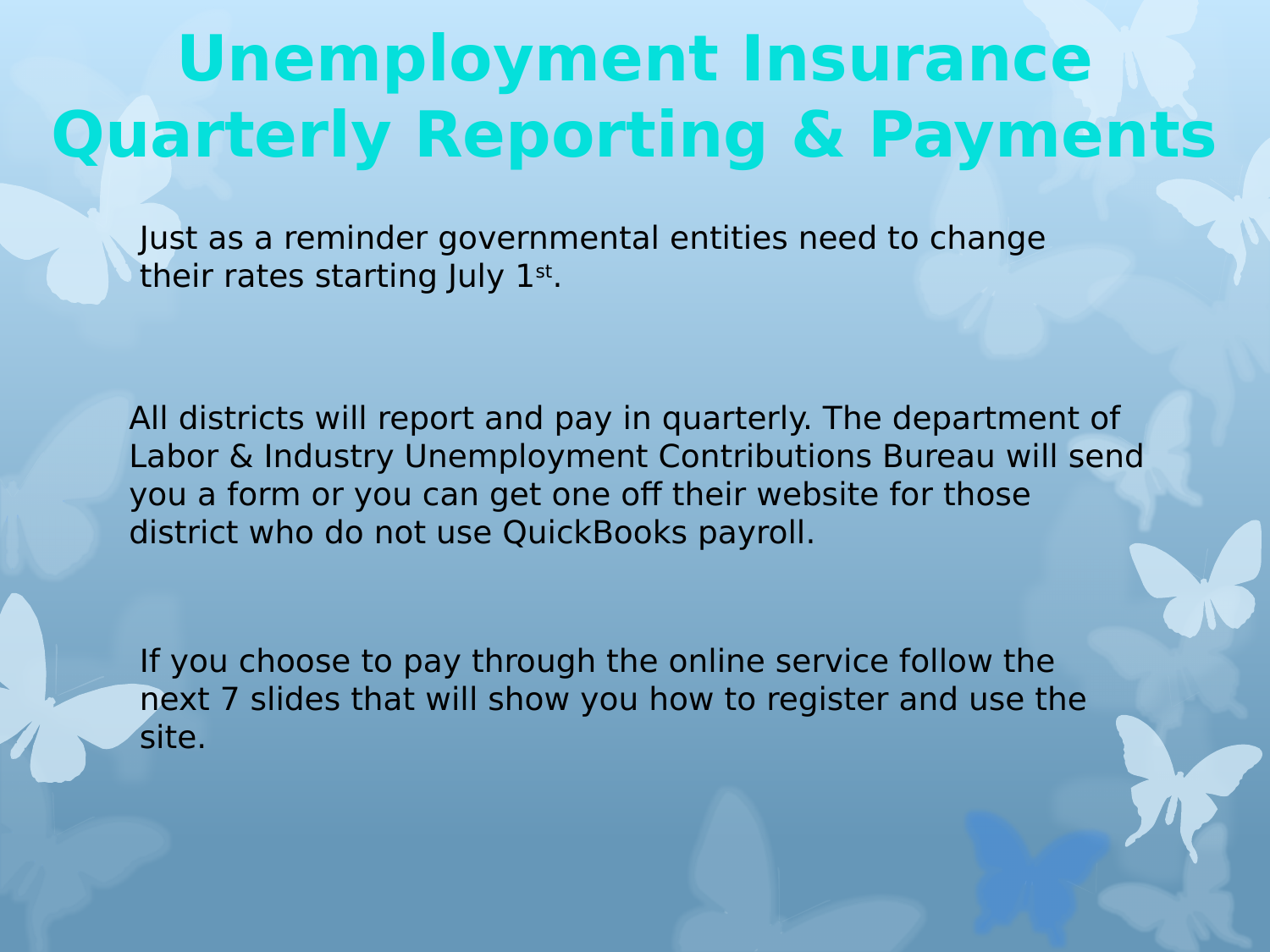

Unemployment Insurance
Quarterly Reporting & Payments
Just as a reminder governmental entities need to change their rates starting July 1st.
All districts will report and pay in quarterly. The department of Labor & Industry Unemployment Contributions Bureau will send you a form or you can get one off their website for those district who do not use QuickBooks payroll.
If you choose to pay through the online service follow the next 7 slides that will show you how to register and use the site.